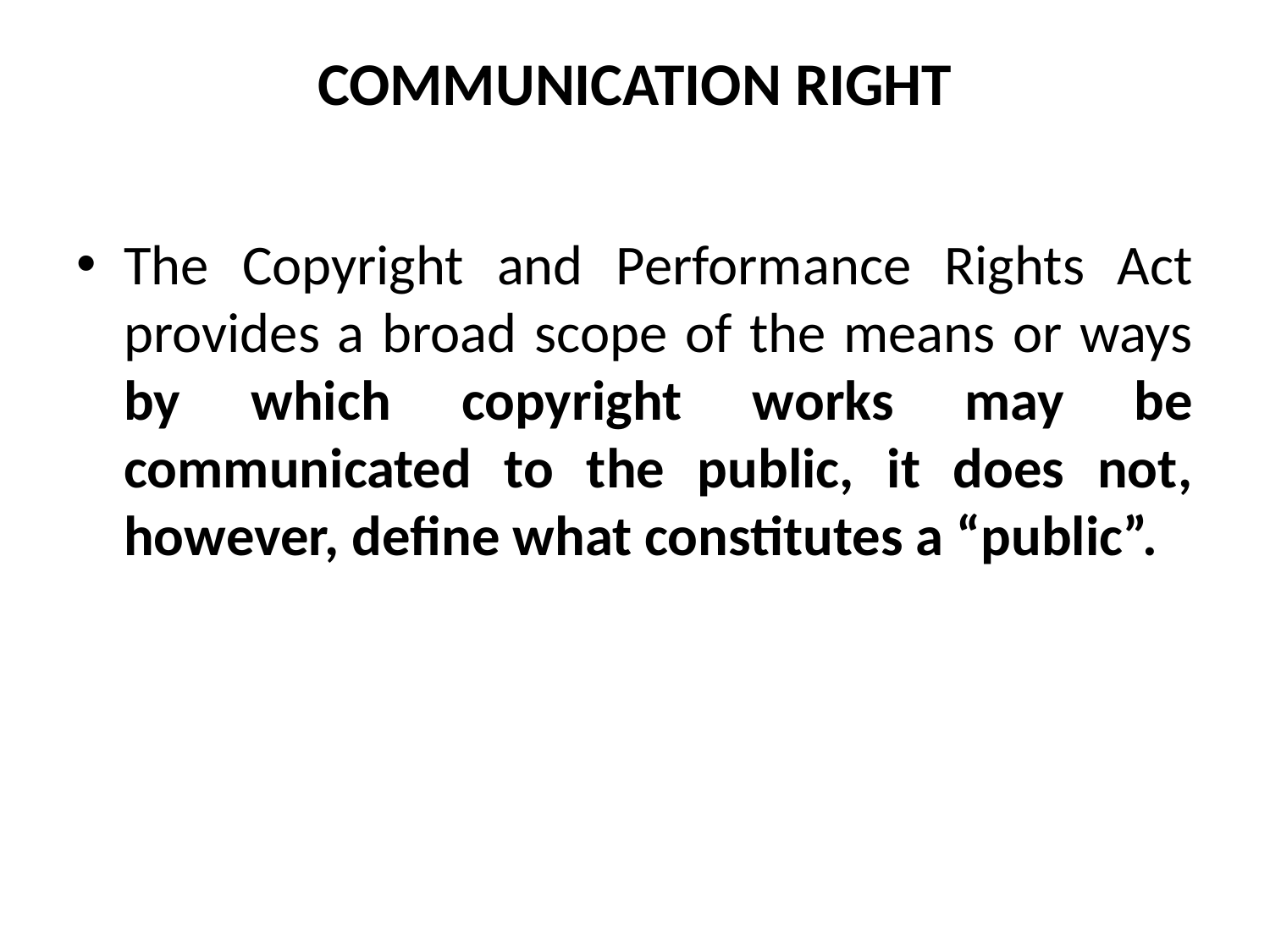

# COMMUNICATION RIGHT
The Copyright and Performance Rights Act provides a broad scope of the means or ways by which copyright works may be communicated to the public, it does not, however, define what constitutes a “public”.